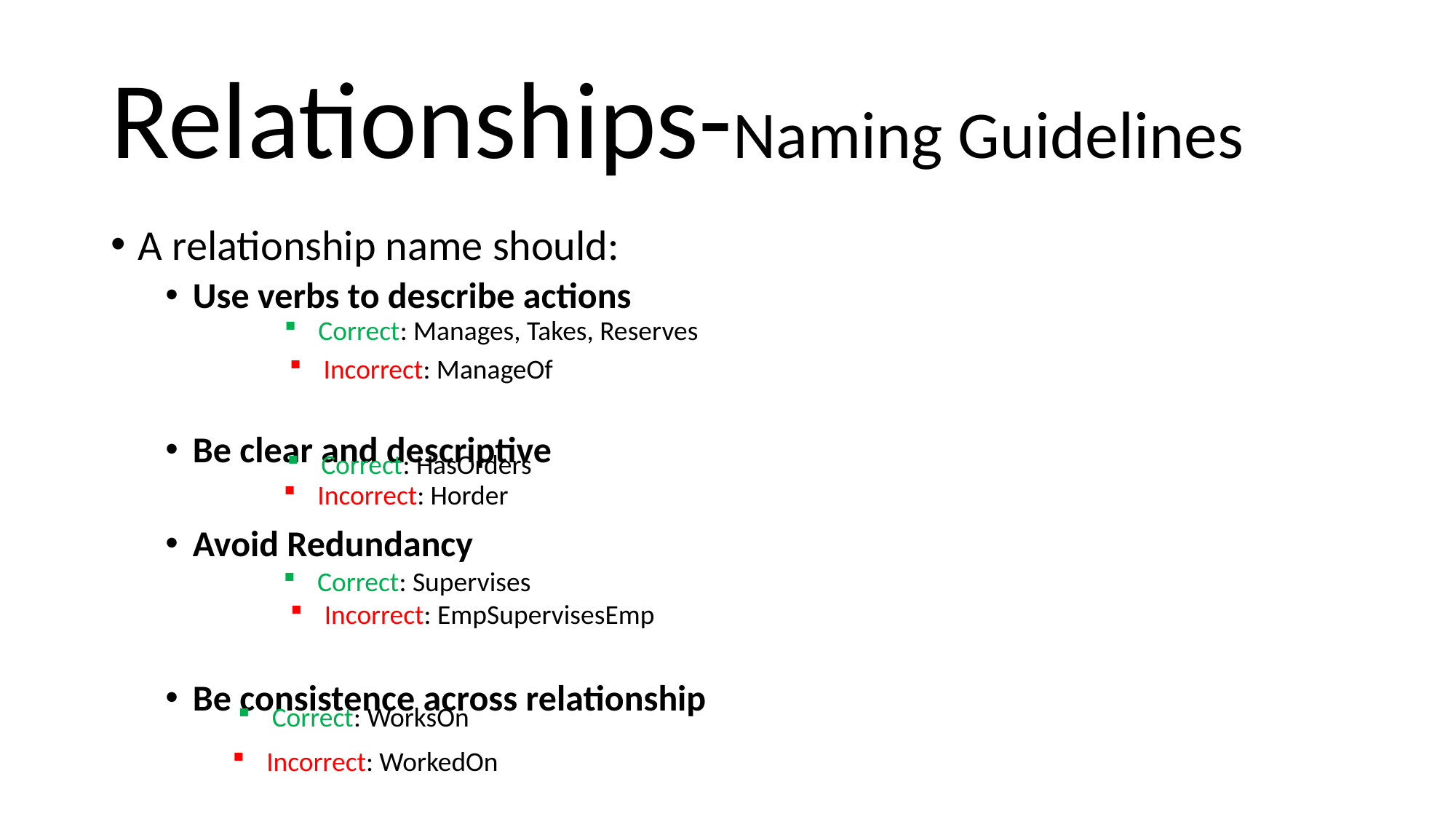

# Relationships-Naming Guidelines
A relationship name should:
Use verbs to describe actions

Be clear and descriptive

Avoid Redundancy

Be consistence across relationship

Correct: Manages, Takes, Reserves
Incorrect: ManageOf
Correct: HasOrders
Incorrect: Horder
Correct: Supervises
Incorrect: EmpSupervisesEmp
Correct: WorksOn
Incorrect: WorkedOn